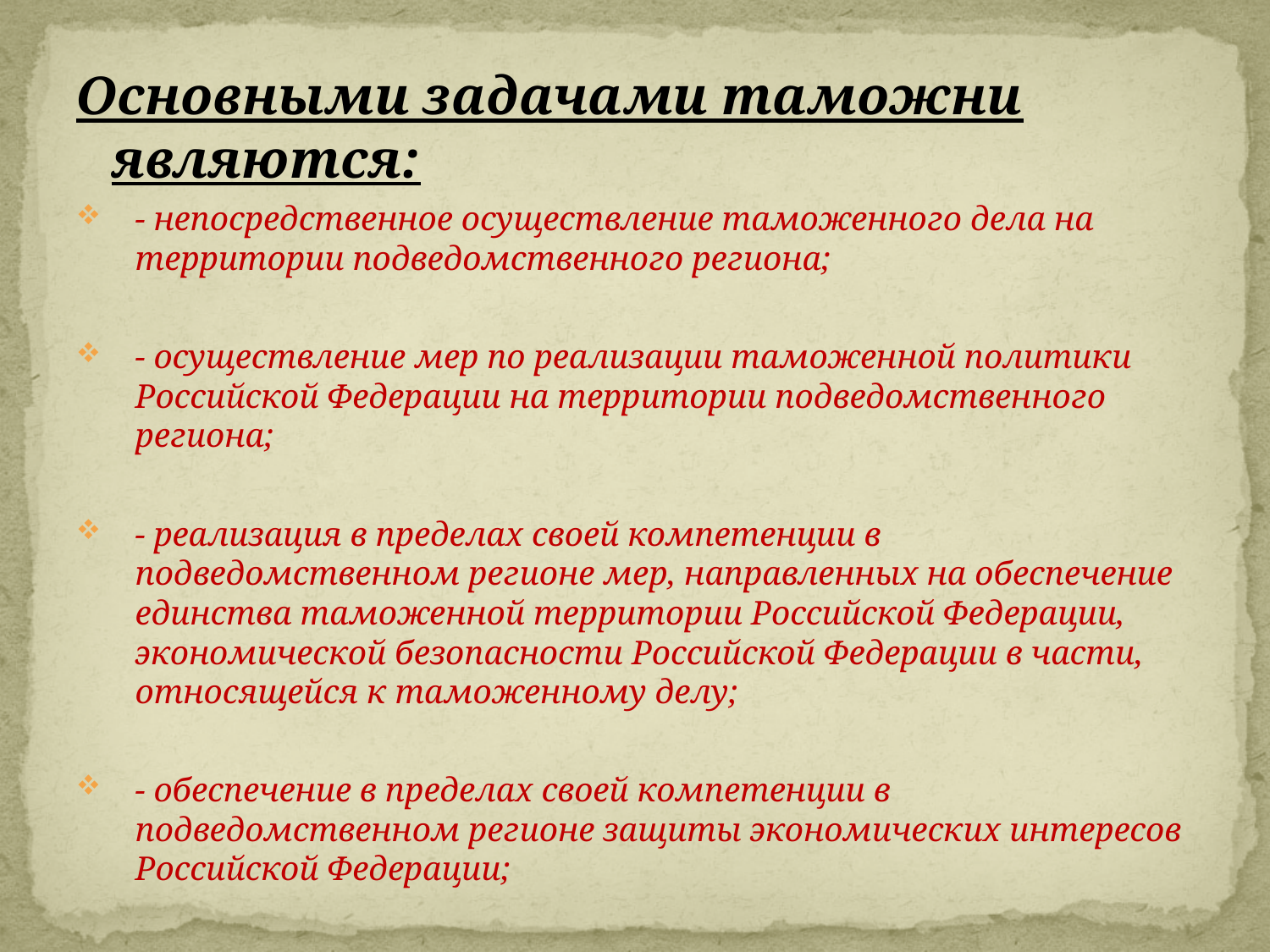

Основными задачами таможни являются:
- непосредственное осуществление таможенного дела на территории подведомственного региона;

- осуществление мер по реализации таможенной политики Российской Федерации на территории подведомственного региона;

- реализация в пределах своей компетенции в подведомственном регионе мер, направленных на обеспечение единства таможенной территории Российской Федерации, экономической безопасности Российской Федерации в части, относящейся к таможенному делу;

- обеспечение в пределах своей компетенции в подведомственном регионе защиты экономических интересов Российской Федерации;